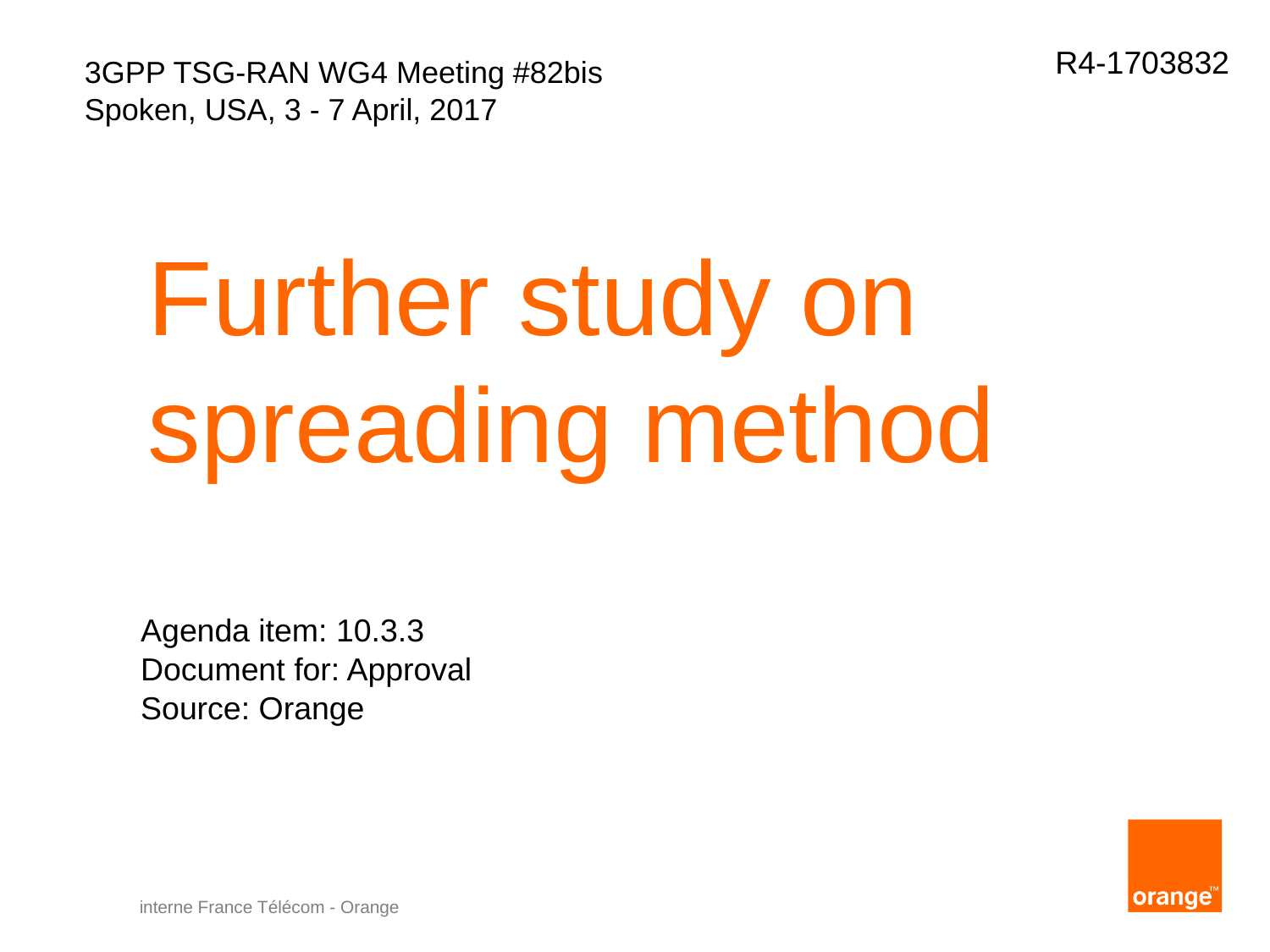

R4-1703832
3GPP TSG-RAN WG4 Meeting #82bis
Spoken, USA, 3 - 7 April, 2017

# Further study on spreading method
Agenda item: 10.3.3
Document for: Approval
Source: Orange